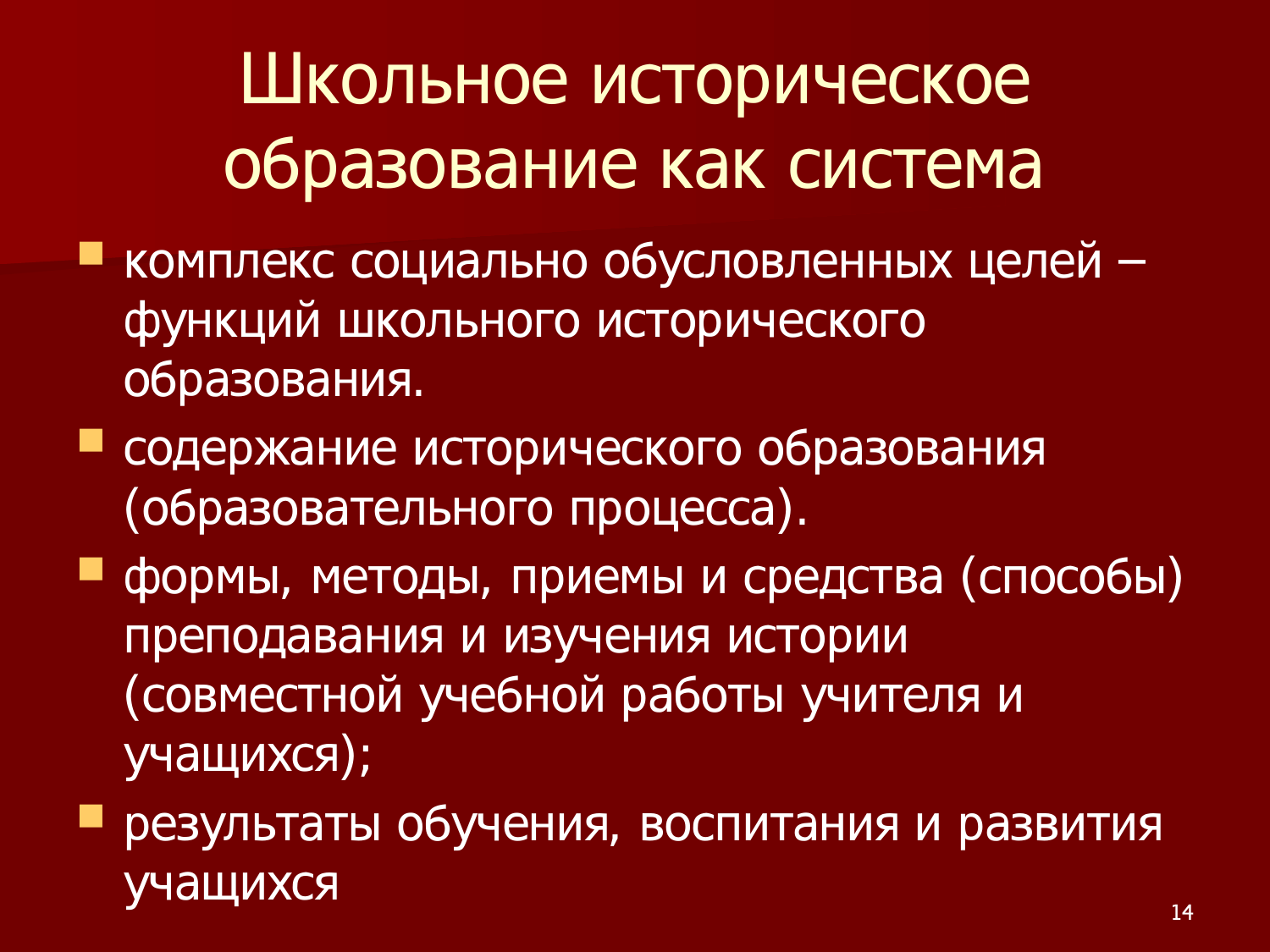

# Школьное историческое образование как система
комплекс социально обусловленных целей – функций школьного исторического образования.
содержание исторического образования (образовательного процесса).
формы, методы, приемы и средства (способы) преподавания и изучения истории (совместной учебной работы учителя и учащихся);
результаты обучения, воспитания и развития учащихся
14